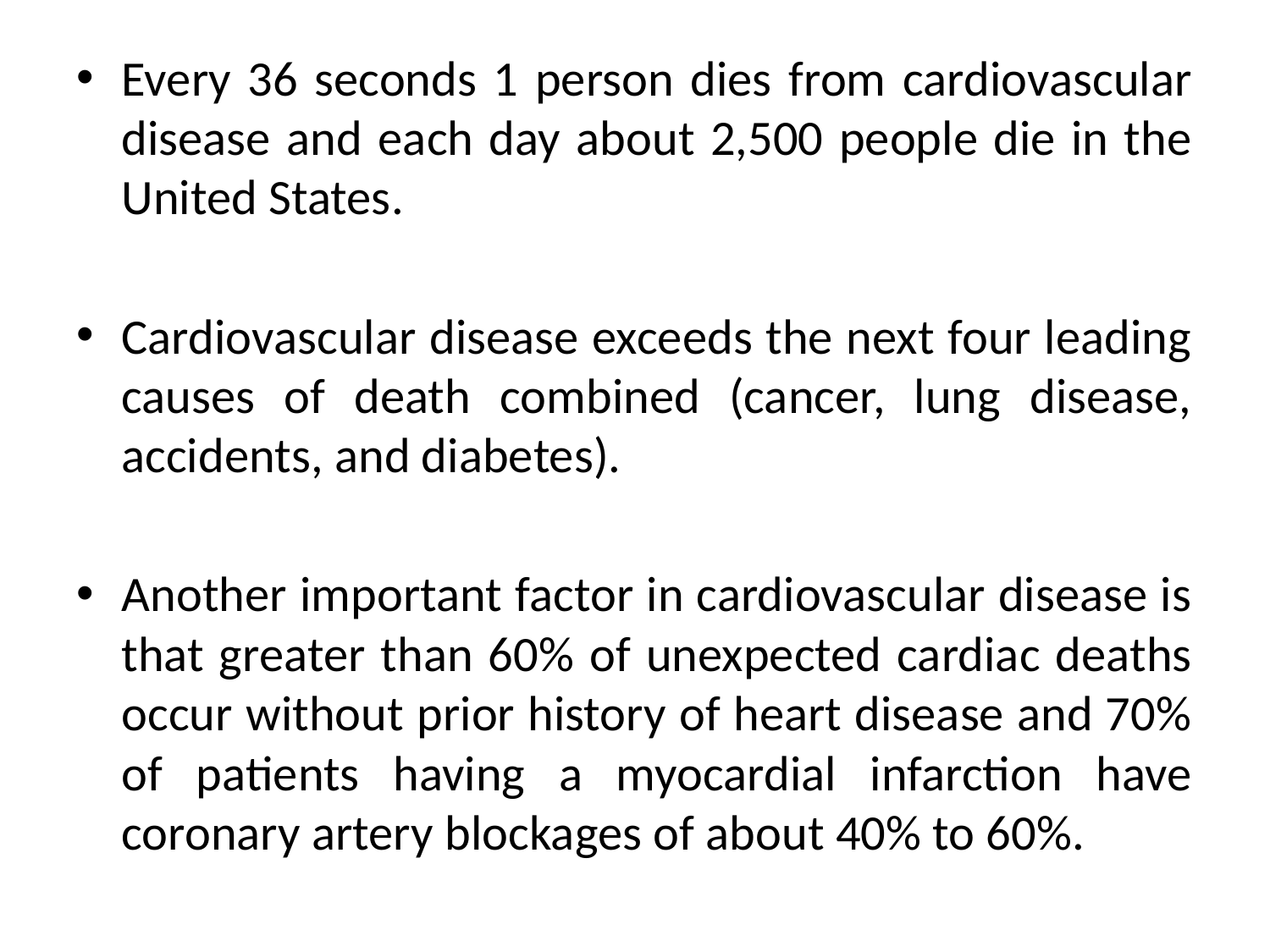

Every 36 seconds 1 person dies from cardiovascular disease and each day about 2,500 people die in the United States.

Cardiovascular disease exceeds the next four leading causes of death combined (cancer, lung disease, accidents, and diabetes).

Another important factor in cardiovascular disease is that greater than 60% of unexpected cardiac deaths occur without prior history of heart disease and 70% of patients having a myocardial infarction have coronary artery blockages of about 40% to 60%.